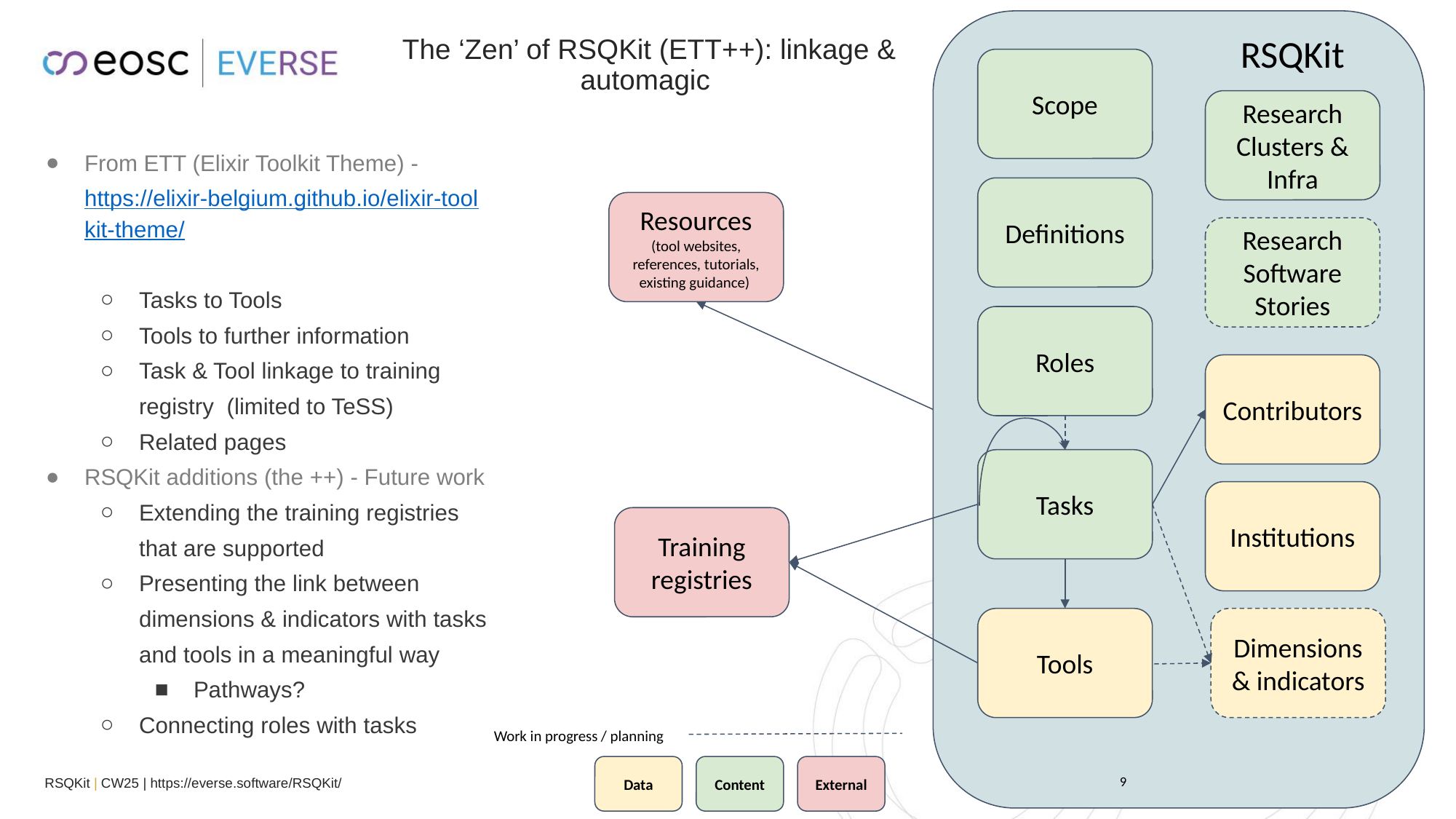

RSQKit
# The ‘Zen’ of RSQKit (ETT++): linkage & automagic
Scope
Research Clusters & Infra
From ETT (Elixir Toolkit Theme) - https://elixir-belgium.github.io/elixir-toolkit-theme/
Tasks to Tools
Tools to further information
Task & Tool linkage to training registry  (limited to TeSS)
Related pages
RSQKit additions (the ++) - Future work
Extending the training registries that are supported
Presenting the link between dimensions & indicators with tasks and tools in a meaningful way
Pathways?
Connecting roles with tasks

Definitions
Resources
(tool websites, references, tutorials, existing guidance)
Research Software Stories
Roles
Contributors
Tasks
Institutions
Training registries
Dimensions & indicators
Tools
Work in progress / planning
Data
Content
External
9